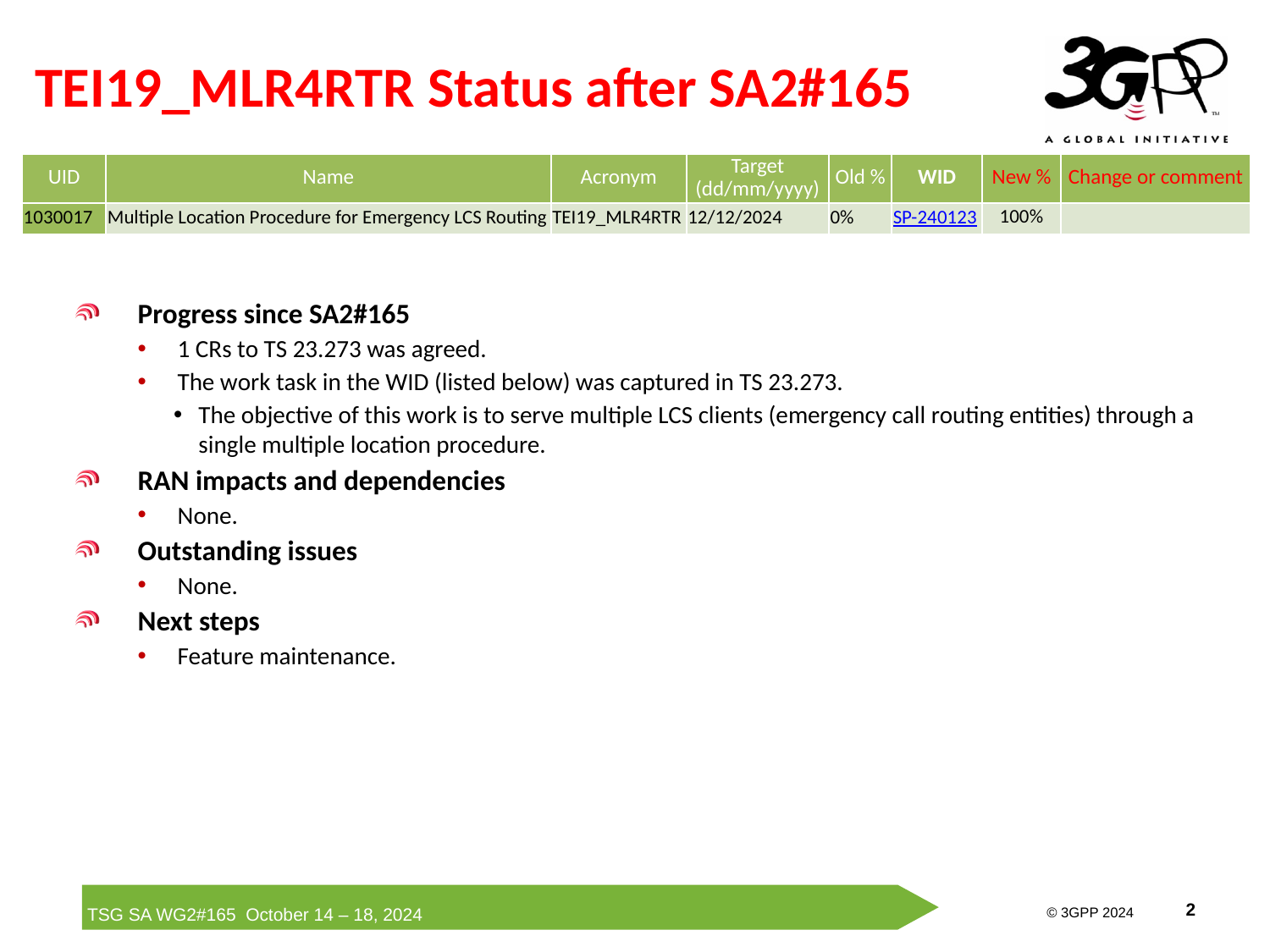

# TEI19_MLR4RTR Status after SA2#165
| UID | Name | Acronym | Target (dd/mm/yyyy) | Old % | WID | New % | Change or comment |
| --- | --- | --- | --- | --- | --- | --- | --- |
| 1030017 | Multiple Location Procedure for Emergency LCS Routing | TEI19\_MLR4RTR | 12/12/2024 | 0% | SP-240123 | 100% |  |
Progress since SA2#165
1 CRs to TS 23.273 was agreed.
The work task in the WID (listed below) was captured in TS 23.273.
The objective of this work is to serve multiple LCS clients (emergency call routing entities) through a single multiple location procedure.
RAN impacts and dependencies
None.
Outstanding issues
None.
Next steps
Feature maintenance.